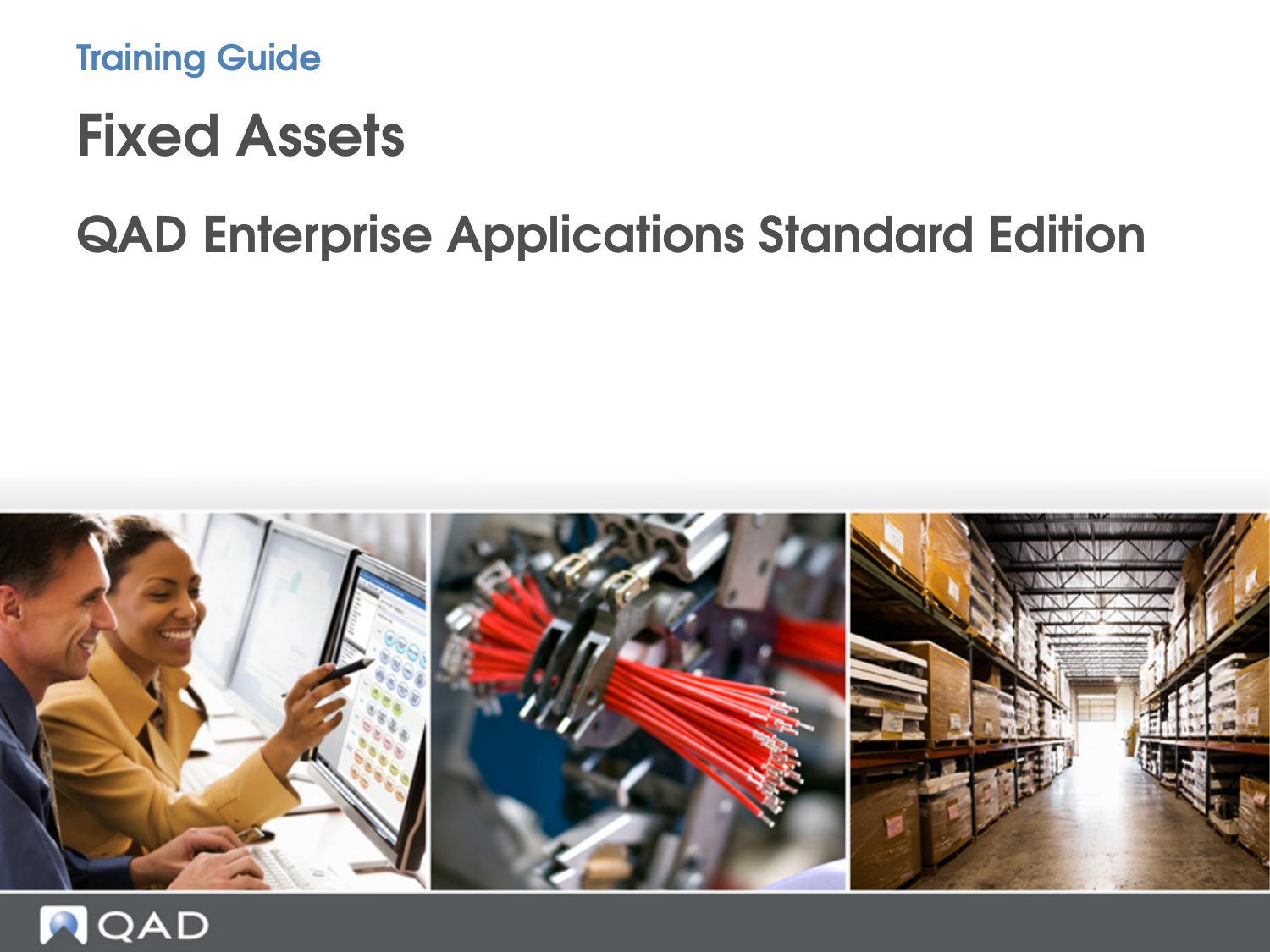

Training Guide
# Fixed Assets
QAD Enterprise Applications Standard Edition